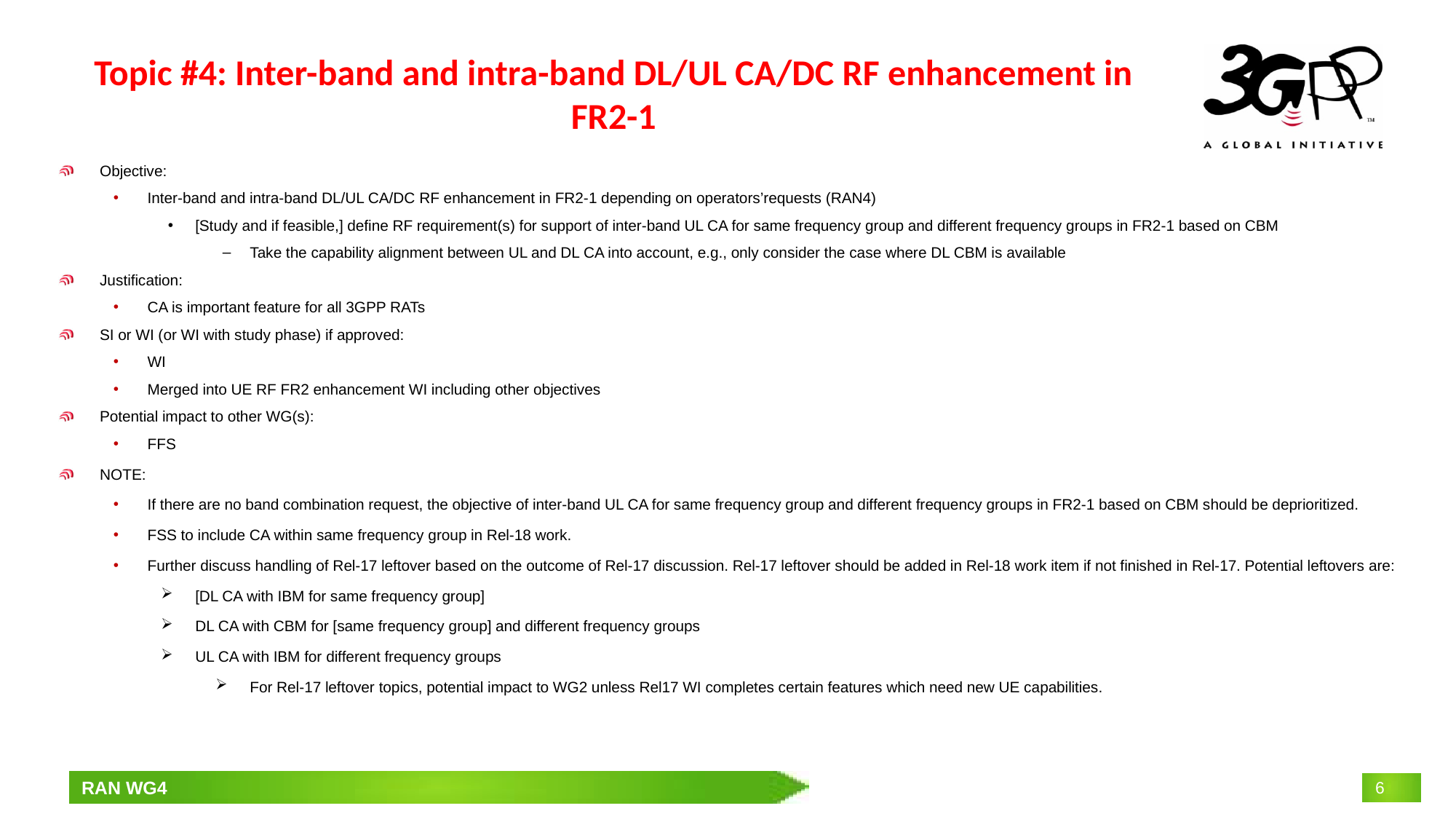

# Topic #4: Inter-band and intra-band DL/UL CA/DC RF enhancement in FR2-1
Objective:
Inter-band and intra-band DL/UL CA/DC RF enhancement in FR2-1 depending on operators’requests (RAN4)
[Study and if feasible,] define RF requirement(s) for support of inter-band UL CA for same frequency group and different frequency groups in FR2-1 based on CBM
Take the capability alignment between UL and DL CA into account, e.g., only consider the case where DL CBM is available
Justification:
CA is important feature for all 3GPP RATs
SI or WI (or WI with study phase) if approved:
WI
Merged into UE RF FR2 enhancement WI including other objectives
Potential impact to other WG(s):
FFS
NOTE:
If there are no band combination request, the objective of inter-band UL CA for same frequency group and different frequency groups in FR2-1 based on CBM should be deprioritized.
FSS to include CA within same frequency group in Rel-18 work.
Further discuss handling of Rel-17 leftover based on the outcome of Rel-17 discussion. Rel-17 leftover should be added in Rel-18 work item if not finished in Rel-17. Potential leftovers are:
[DL CA with IBM for same frequency group]
DL CA with CBM for [same frequency group] and different frequency groups
UL CA with IBM for different frequency groups
For Rel-17 leftover topics, potential impact to WG2 unless Rel17 WI completes certain features which need new UE capabilities.